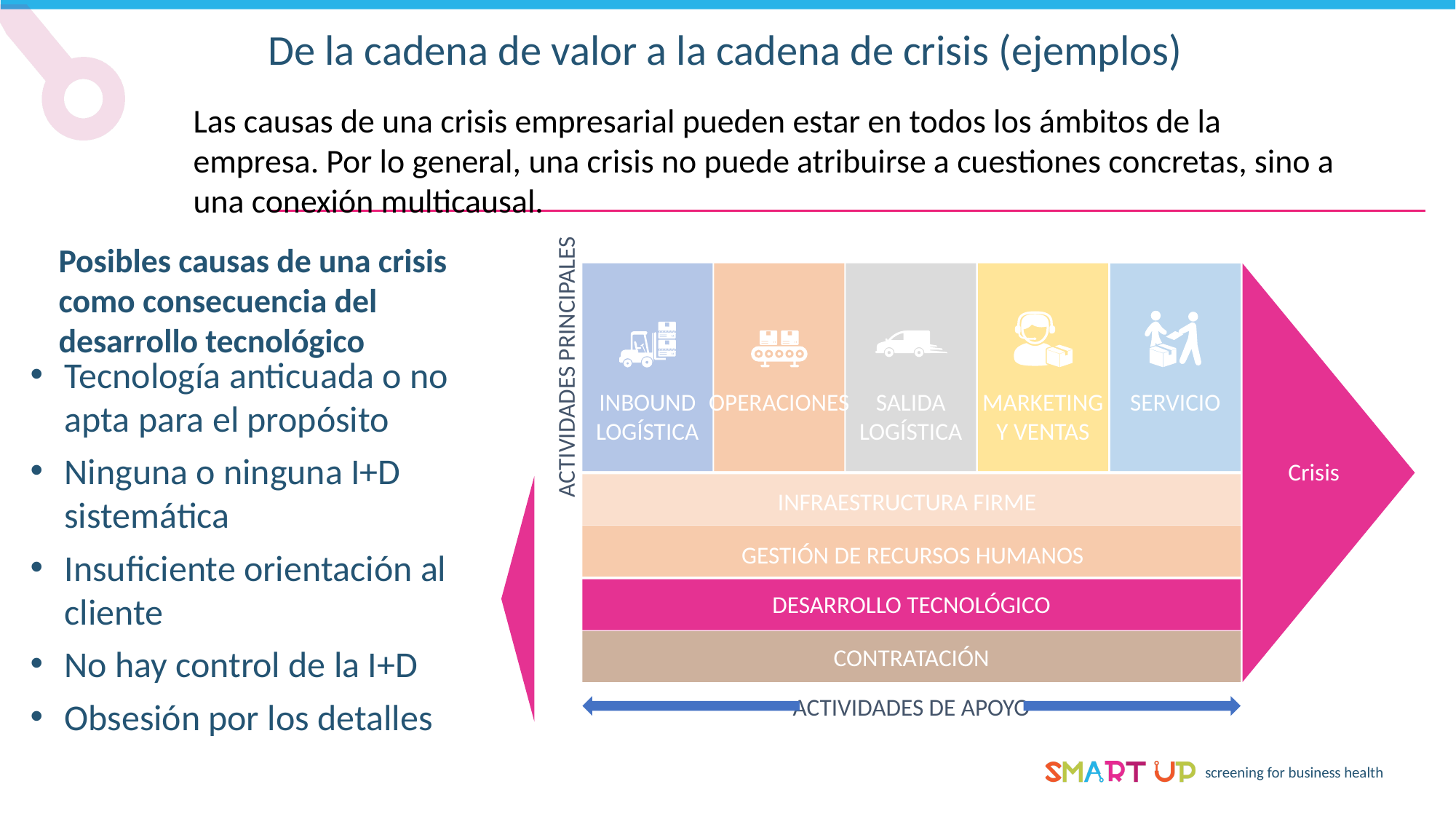

De la cadena de valor a la cadena de crisis (ejemplos)
Las causas de una crisis empresarial pueden estar en todos los ámbitos de la empresa. Por lo general, una crisis no puede atribuirse a cuestiones concretas, sino a una conexión multicausal.
Posibles causas de una crisis como consecuencia del desarrollo tecnológico

ACTIVIDADES PRINCIPALES
OPERACIONES
INBOUND
LOGÍSTICA
SALIDA
LOGÍSTICA
MARKETING
Y VENTAS
SERVICIO

Tecnología anticuada o no apta para el propósito
Ninguna o ninguna I+D sistemática
Insuficiente orientación al cliente
No hay control de la I+D
Obsesión por los detalles
Crisis

INFRAESTRUCTURA FIRME
INFRAESTRUCTURA FIRME

GESTIÓN DE RECURSOS HUMANOS
GESTIÓN DE RECURSOS HUMANOS

DESARROLLO TECNOLÓGICO

CONTRATACIÓN
ACTIVIDADES DE APOYO